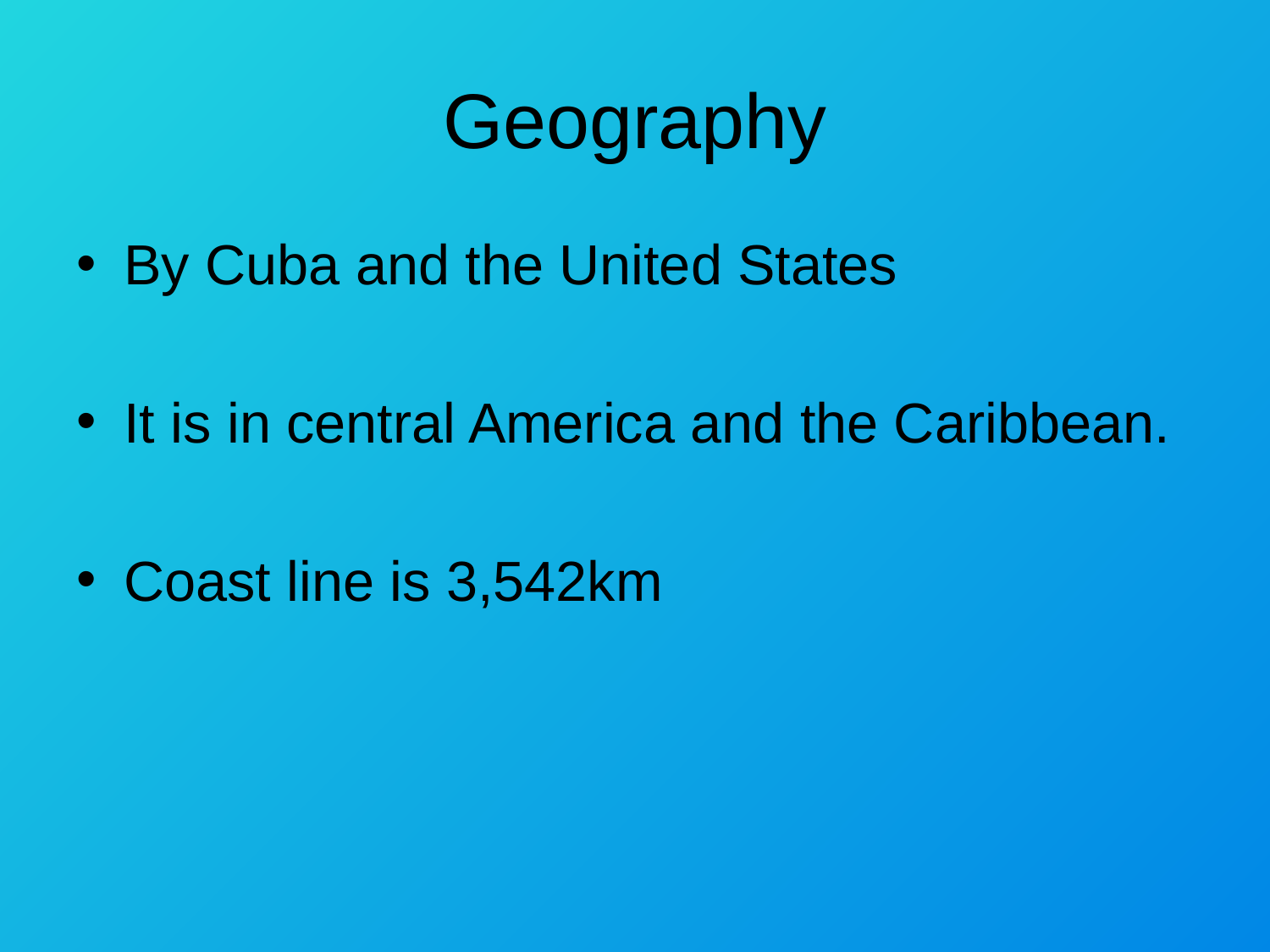

# Geography
By Cuba and the United States

It is in central America and the Caribbean.

Coast line is 3,542km